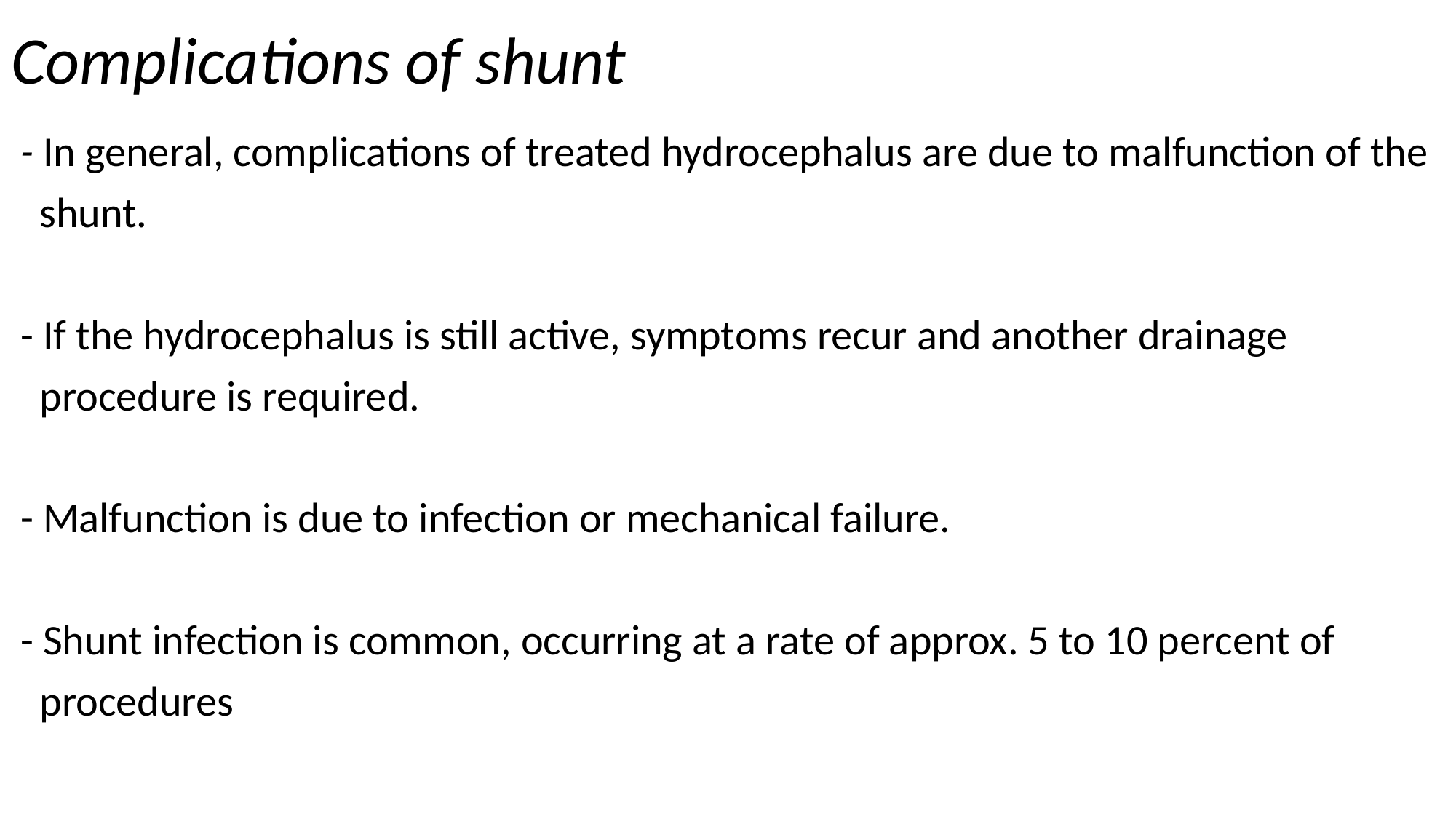

# Complications of shunt
 - In general, complications of treated hydrocephalus are due to malfunction of the
   shunt.

 - If the hydrocephalus is still active, symptoms recur and another drainage
   procedure is required.

 - Malfunction is due to infection or mechanical failure.

 - Shunt infection is common, occurring at a rate of approx. 5 to 10 percent of
   procedures